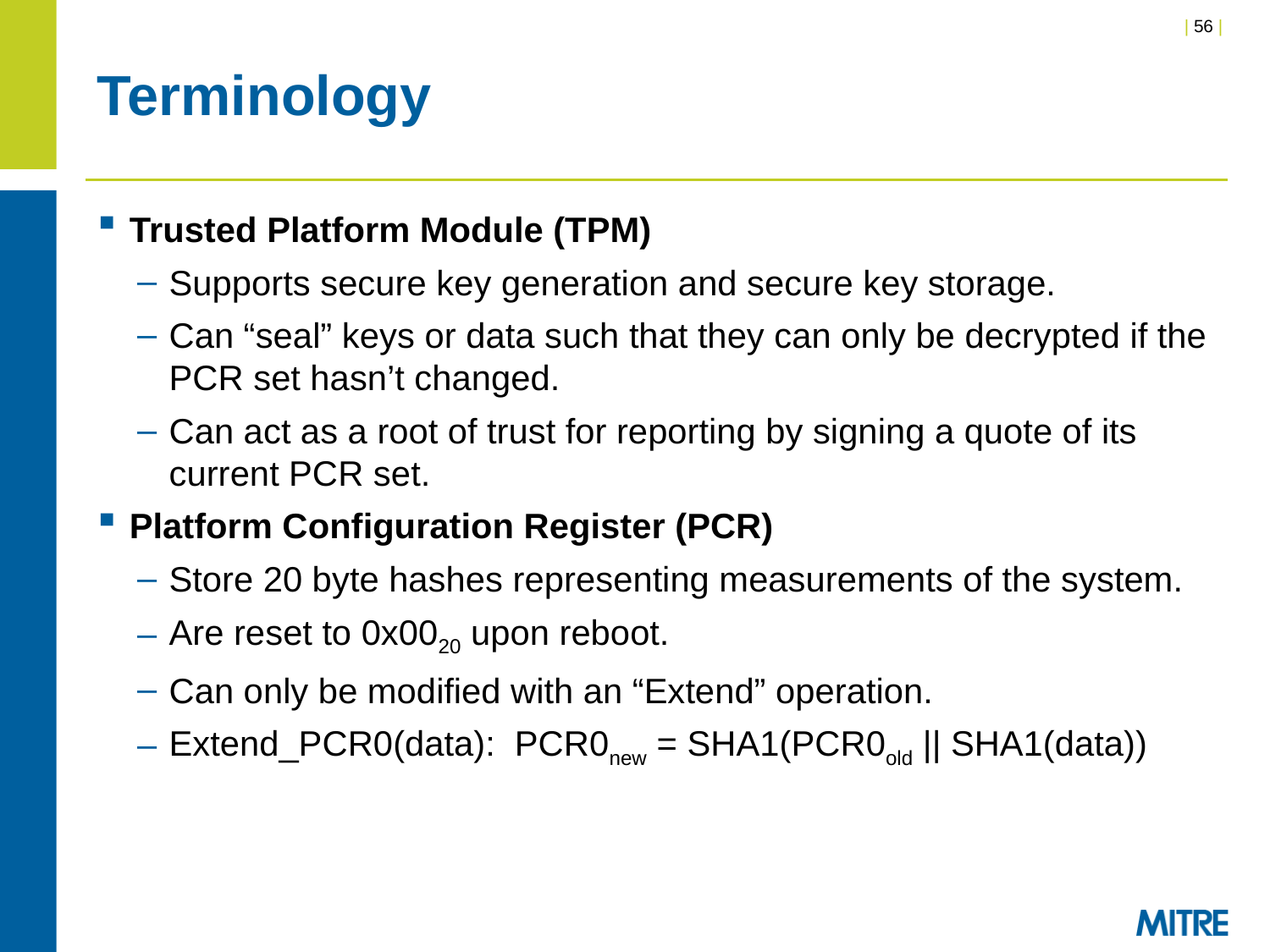

# Terminology
Trusted Platform Module (TPM)
Supports secure key generation and secure key storage.
Can “seal” keys or data such that they can only be decrypted if the PCR set hasn’t changed.
Can act as a root of trust for reporting by signing a quote of its current PCR set.
Platform Configuration Register (PCR)
Store 20 byte hashes representing measurements of the system.
Are reset to 0x0020 upon reboot.
Can only be modified with an “Extend” operation.
Extend_PCR0(data):  PCR0new = SHA1(PCR0old || SHA1(data))